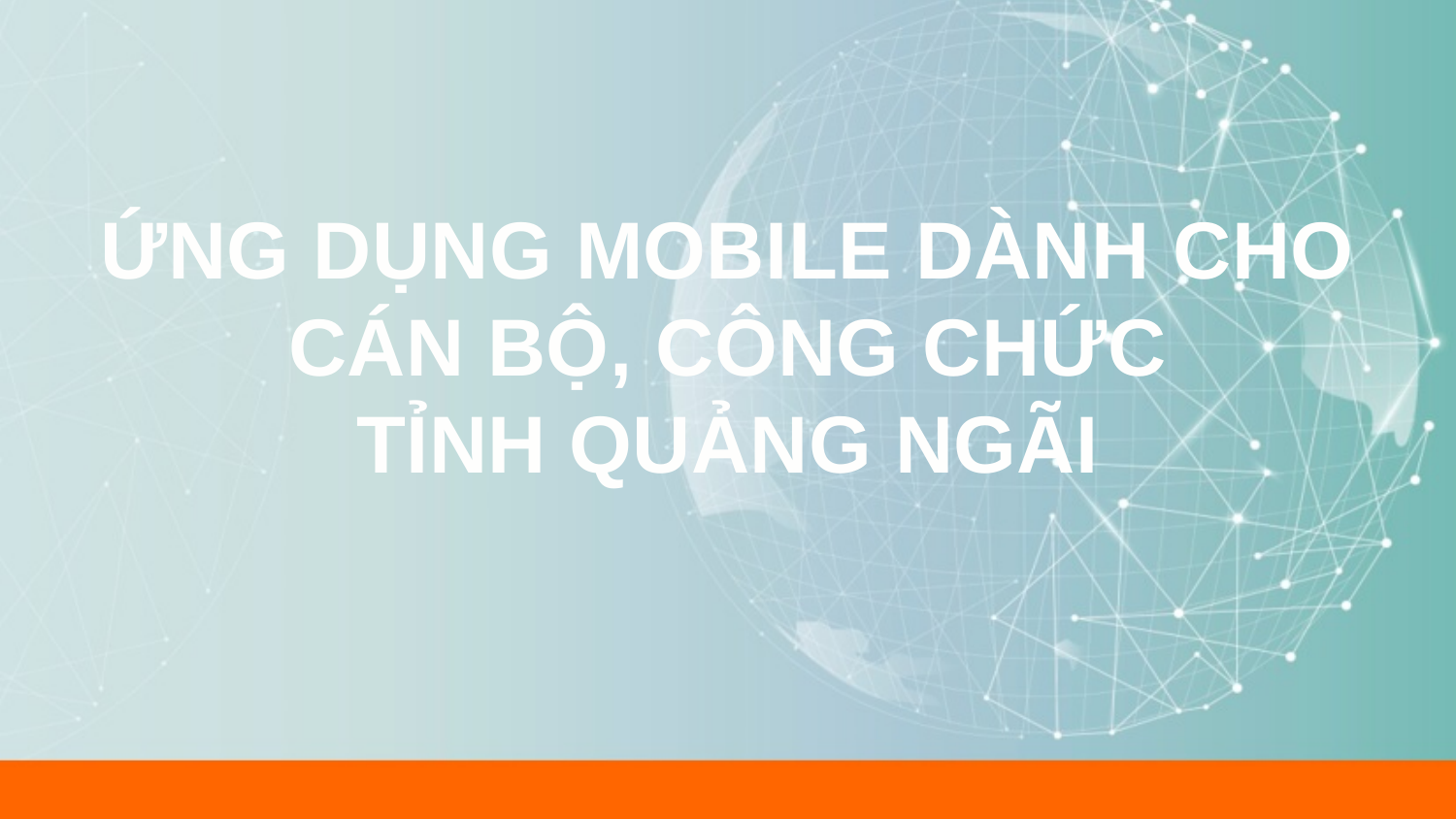

ỨNG DỤNG MOBILE DÀNH CHO
CÁN BỘ, CÔNG CHỨC
TỈNH QUẢNG NGÃI